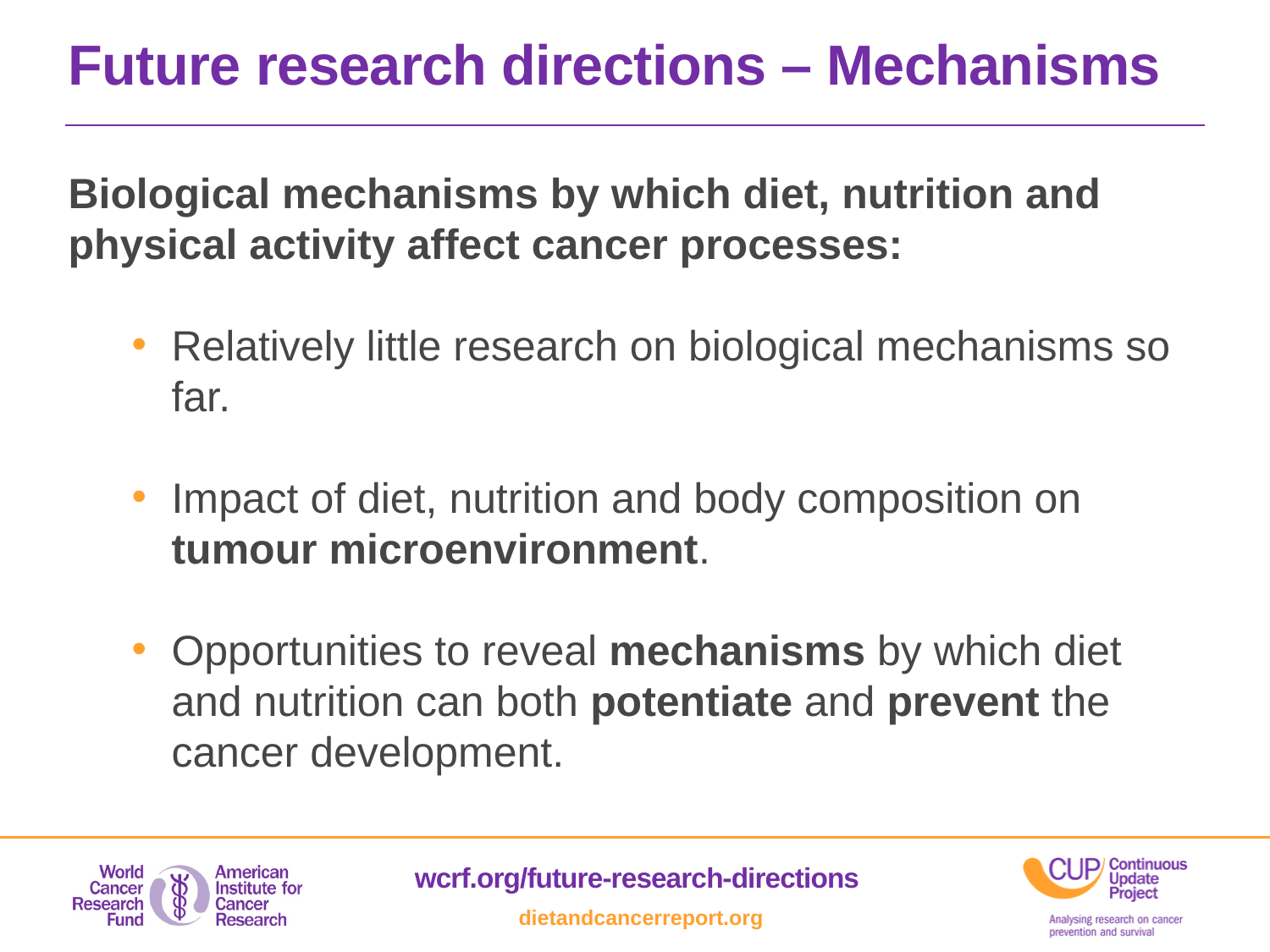

Future research directions – Mechanisms
Biological mechanisms by which diet, nutrition and physical activity affect cancer processes:
Relatively little research on biological mechanisms so far.

Impact of diet, nutrition and body composition on tumour microenvironment.

Opportunities to reveal mechanisms by which diet and nutrition can both potentiate and prevent the cancer development.

wcrf.org/future-research-directions